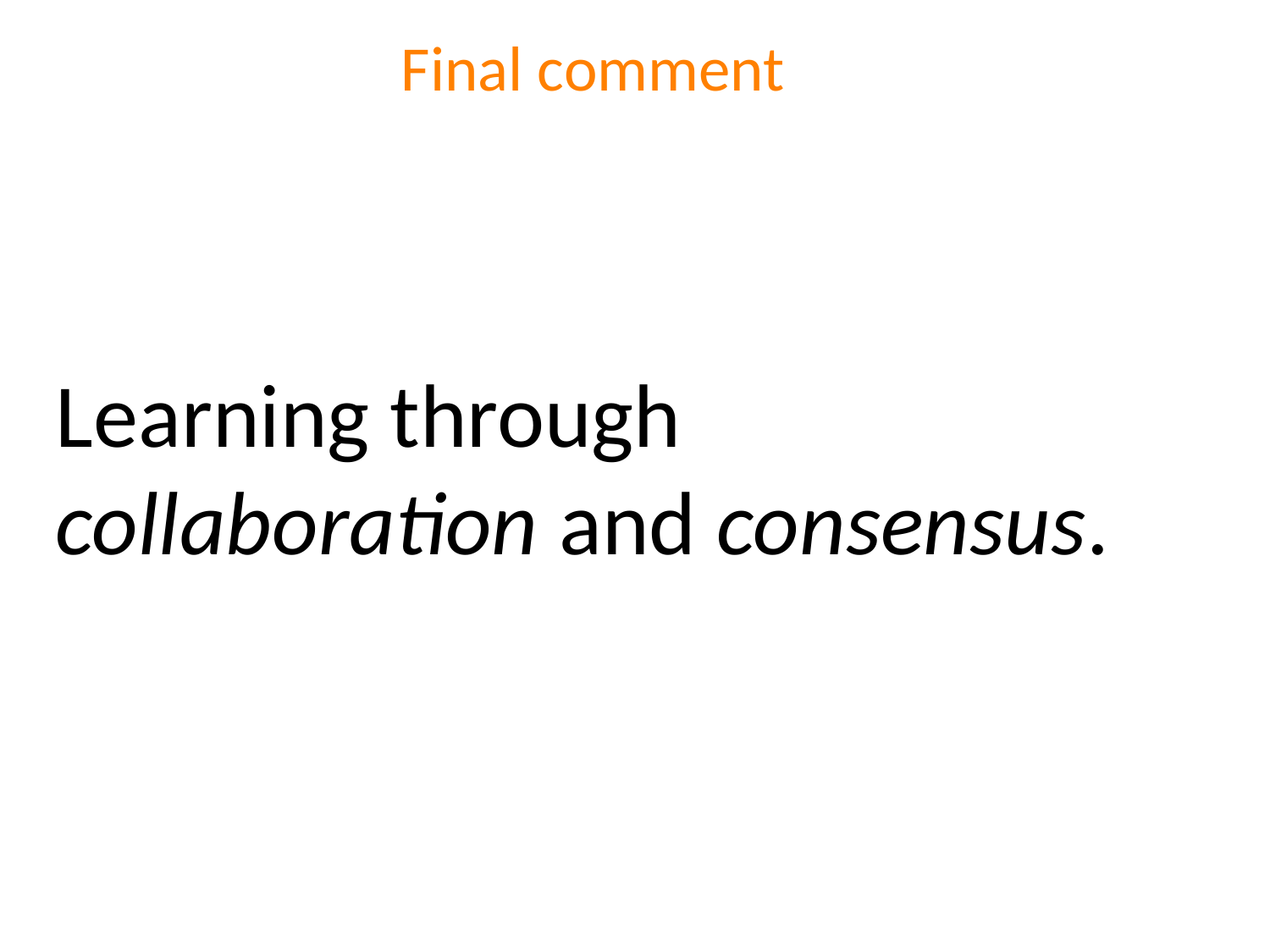

# Final comment
Learning through
collaboration and consensus.